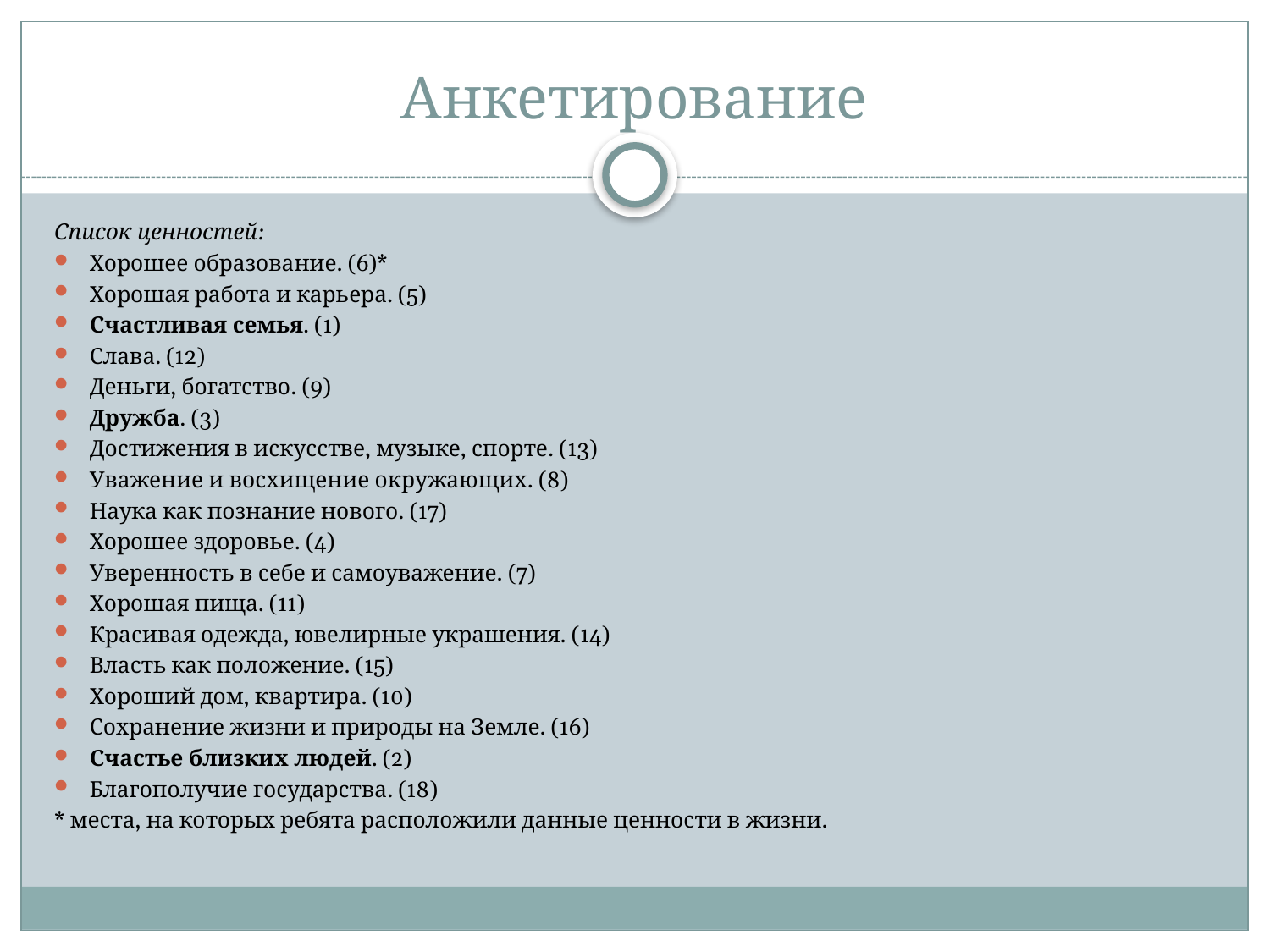

# Анкетирование
Список ценностей:
Хорошее образование. (6)*
Хорошая работа и карьера. (5)
Счастливая семья. (1)
Слава. (12)
Деньги, богатство. (9)
Дружба. (3)
Достижения в искусстве, музыке, спорте. (13)
Уважение и восхищение окружающих. (8)
Наука как познание нового. (17)
Хорошее здоровье. (4)
Уверенность в себе и самоуважение. (7)
Хорошая пища. (11)
Красивая одежда, ювелирные украшения. (14)
Власть как положение. (15)
Хороший дом, квартира. (10)
Сохранение жизни и природы на Земле. (16)
Счастье близких людей. (2)
Благополучие государства. (18)
* места, на которых ребята расположили данные ценности в жизни.